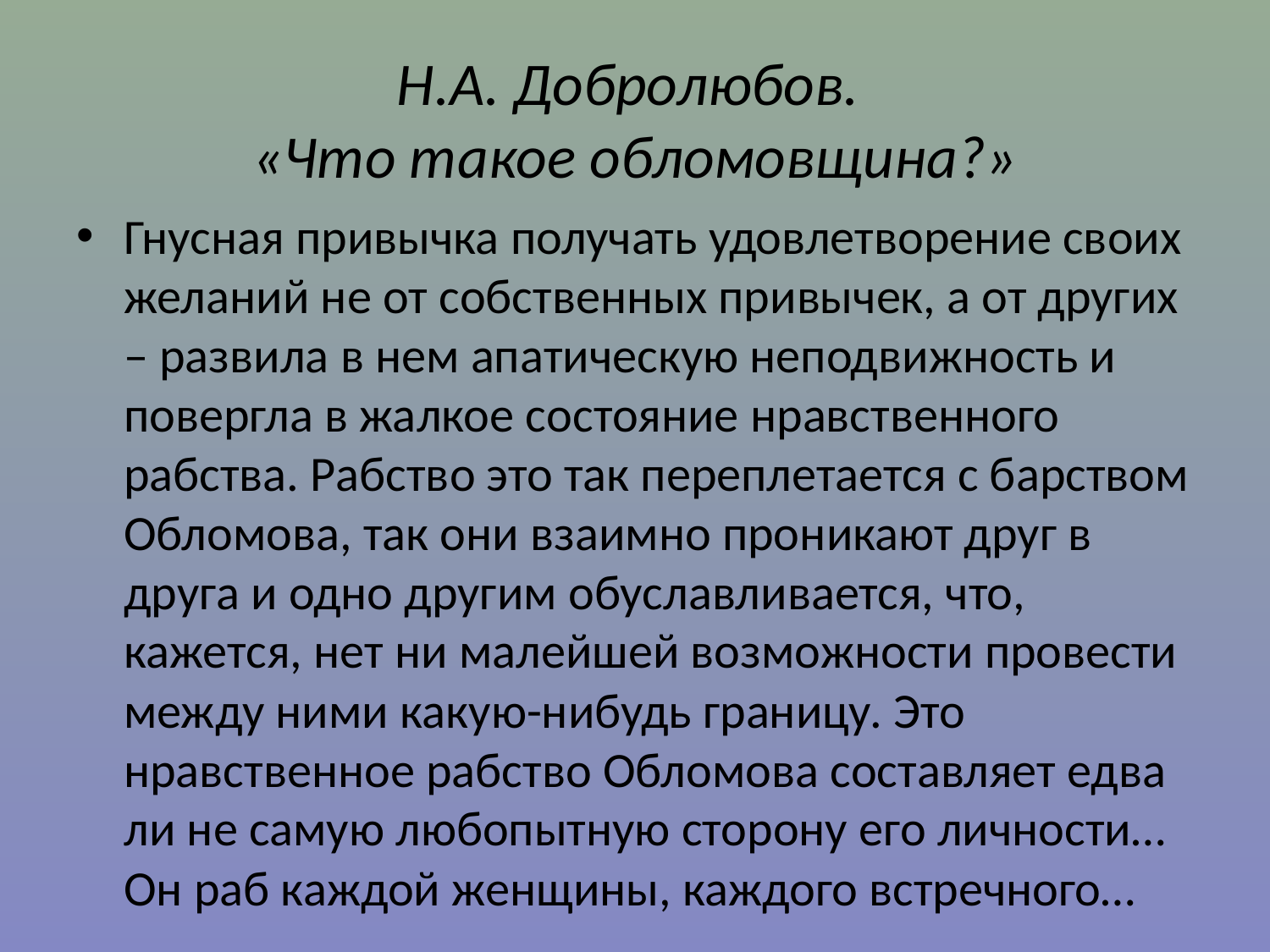

# Н.А. Добролюбов. «Что такое обломовщина?»
Гнусная привычка получать удовлетворение своих желаний не от собственных привычек, а от других – развила в нем апатическую неподвижность и повергла в жалкое состояние нравственного рабства. Рабство это так переплетается с барством Обломова, так они взаимно проникают друг в друга и одно другим обуславливается, что, кажется, нет ни малейшей возможности провести между ними какую-нибудь границу. Это нравственное рабство Обломова составляет едва ли не самую любопытную сторону его личности… Он раб каждой женщины, каждого встречного…